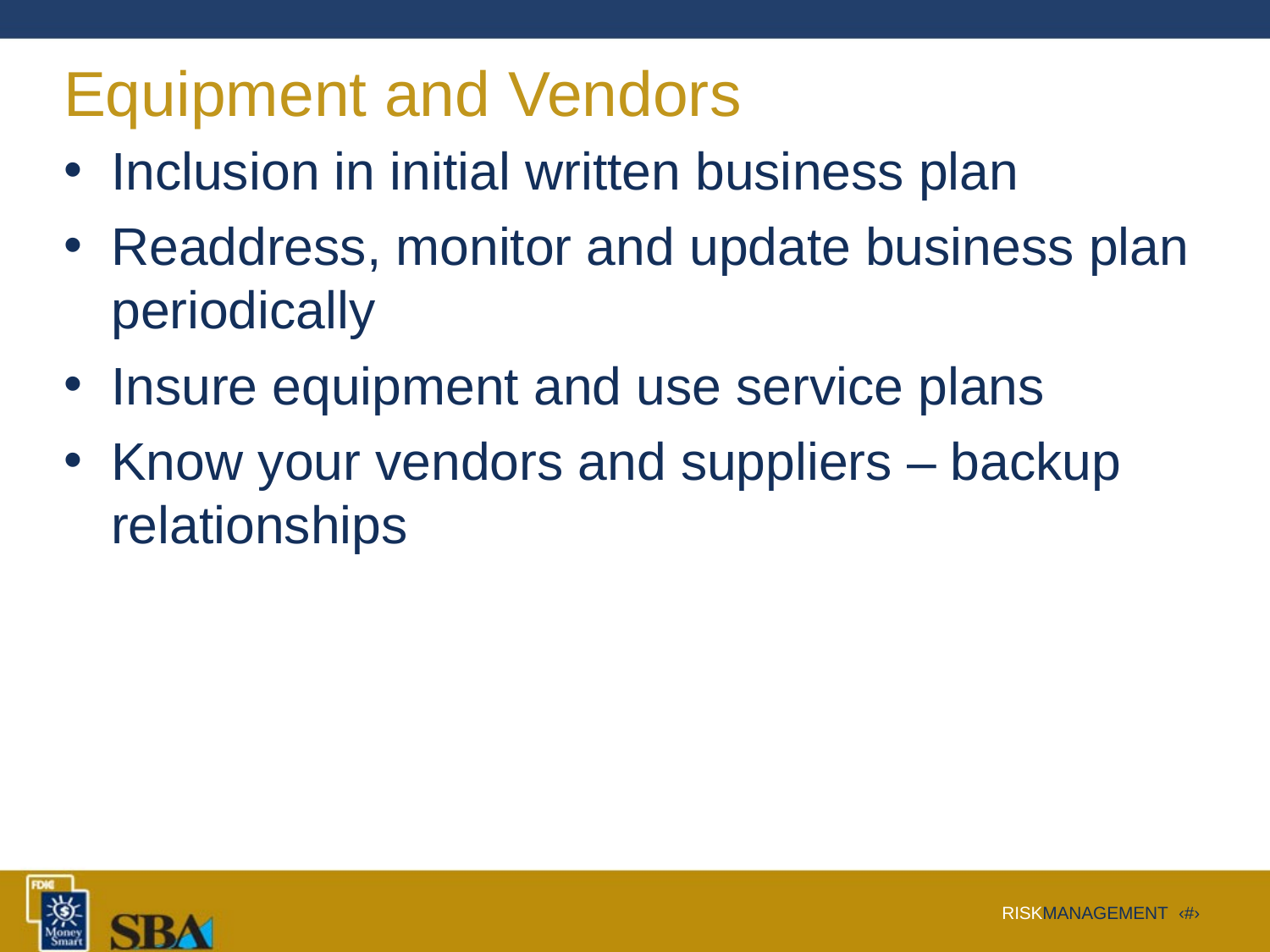

# Equipment and Vendors
Inclusion in initial written business plan
Readdress, monitor and update business plan periodically
Insure equipment and use service plans
Know your vendors and suppliers – backup relationships